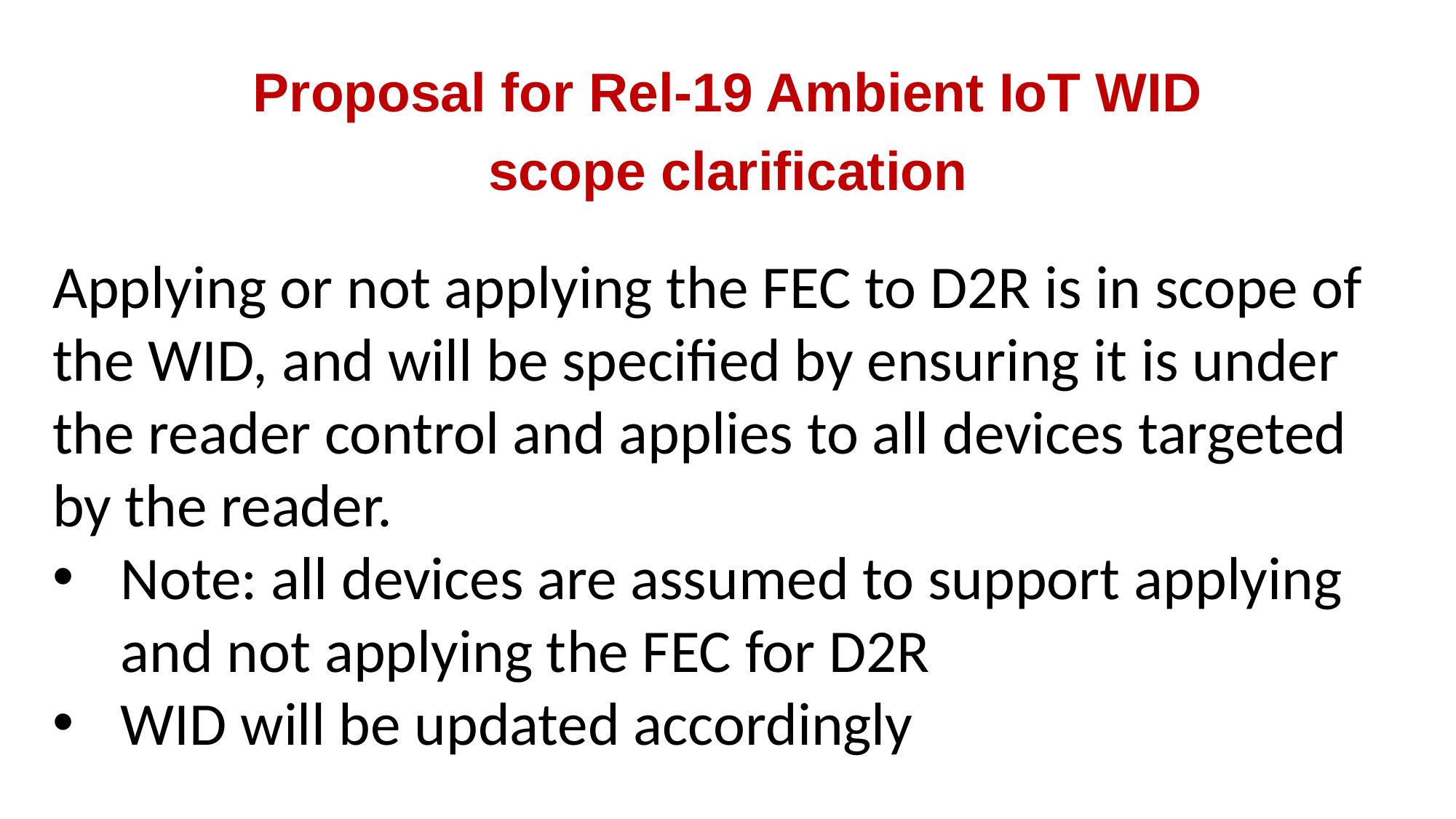

Proposal for Rel-19 Ambient IoT WID scope clarification
Applying or not applying the FEC to D2R is in scope of the WID, and will be specified by ensuring it is under the reader control and applies to all devices targeted by the reader.
Note: all devices are assumed to support applying and not applying the FEC for D2R
WID will be updated accordingly